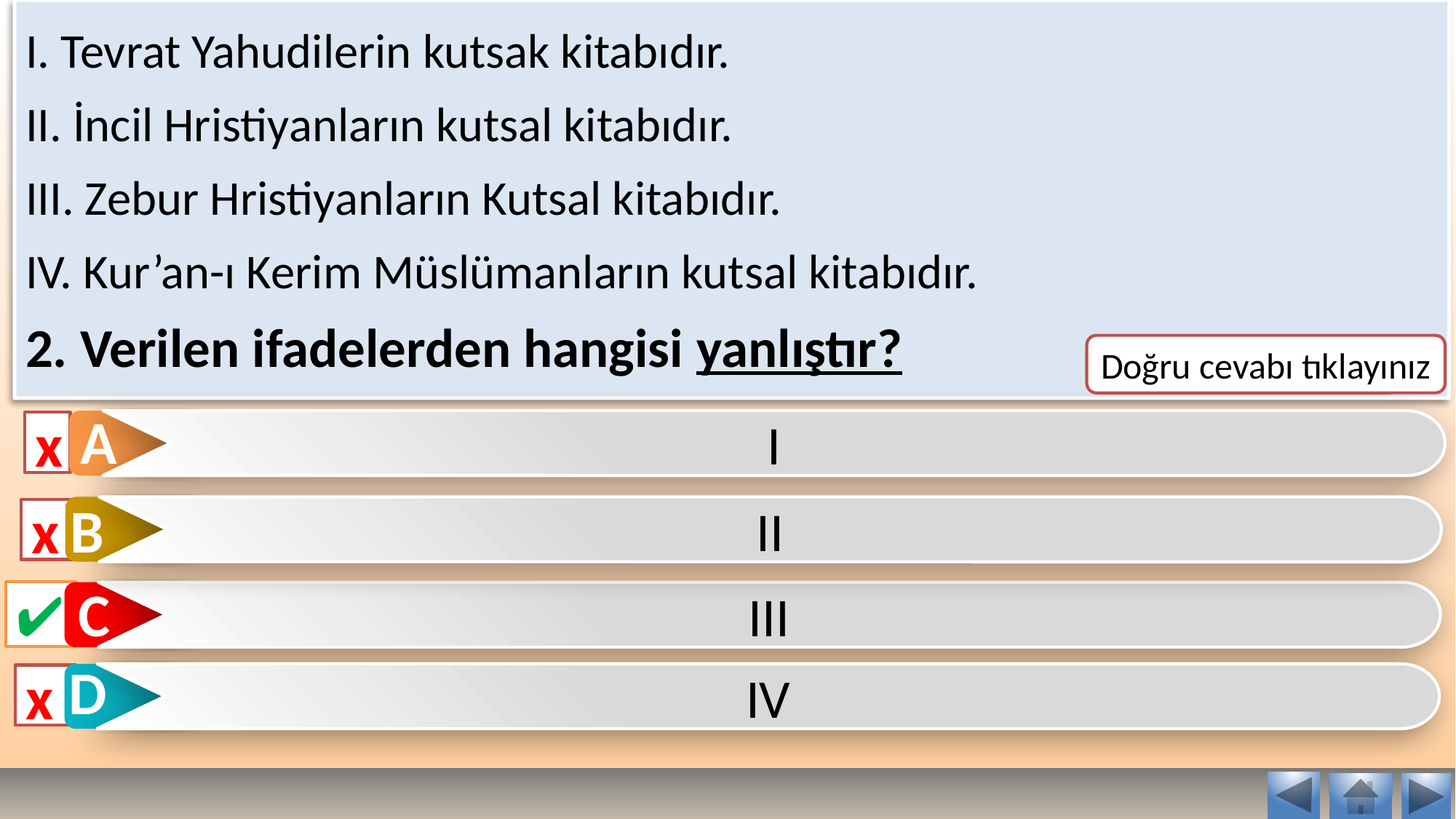

I. Tevrat Yahudilerin kutsak kitabıdır.
II. İncil Hristiyanların kutsal kitabıdır.
III. Zebur Hristiyanların Kutsal kitabıdır.
IV. Kur’an-ı Kerim Müslümanların kutsal kitabıdır.
2. Verilen ifadelerden hangisi yanlıştır?
Doğru cevabı tıklayınız
A

I
x
B

II
x
C
✔

III
D

IV
x